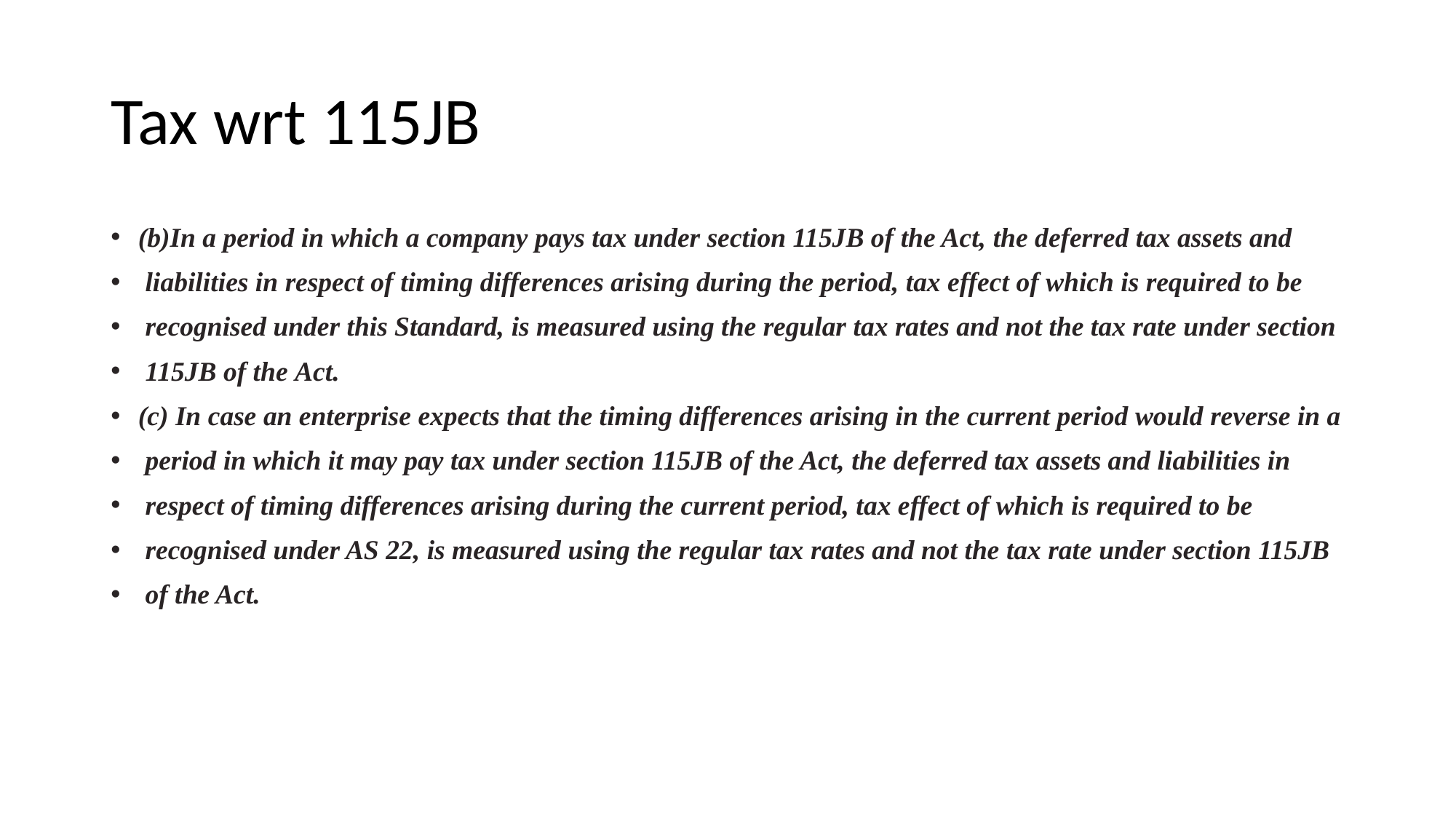

# Tax wrt 115JB
(b)In a period in which a company pays tax under section 115JB of the Act, the deferred tax assets and
 liabilities in respect of timing differences arising during the period, tax effect of which is required to be
 recognised under this Standard, is measured using the regular tax rates and not the tax rate under section
 115JB of the Act.
(c) In case an enterprise expects that the timing differences arising in the current period would reverse in a
 period in which it may pay tax under section 115JB of the Act, the deferred tax assets and liabilities in
 respect of timing differences arising during the current period, tax effect of which is required to be
 recognised under AS 22, is measured using the regular tax rates and not the tax rate under section 115JB
 of the Act.